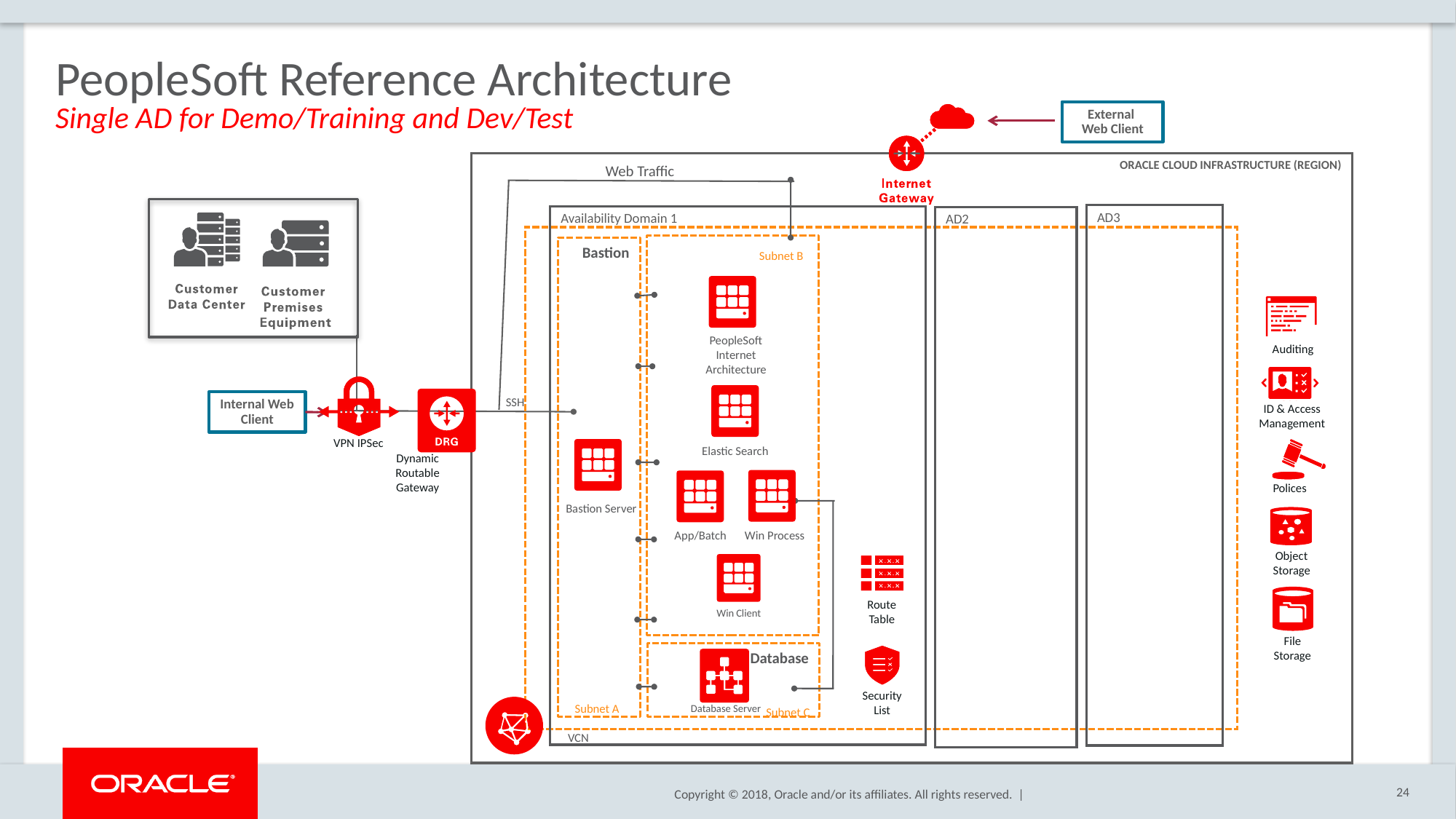

PeopleSoft Reference Architecture
Single AD for Demo/Training and Dev/Test

External
Web Client
ORACLE CLOUD INFRASTRUCTURE (REGION)
Web Traffic

AD3
Availability Domain 1
AD2
dg

Bastion
Subnet B

Auditing

PeopleSoft Internet Architecture

ID & Access Management

Internal Web Client
SSH

Polices

VPN IPSec
Elastic Search
Dynamic Routable Gateway

Object Storage
Bastion Server

App/Batch
Win Process

Route Table
Win Client

File Storage

Database

Security List

Database Server
Subnet A
Subnet C
VCN
24